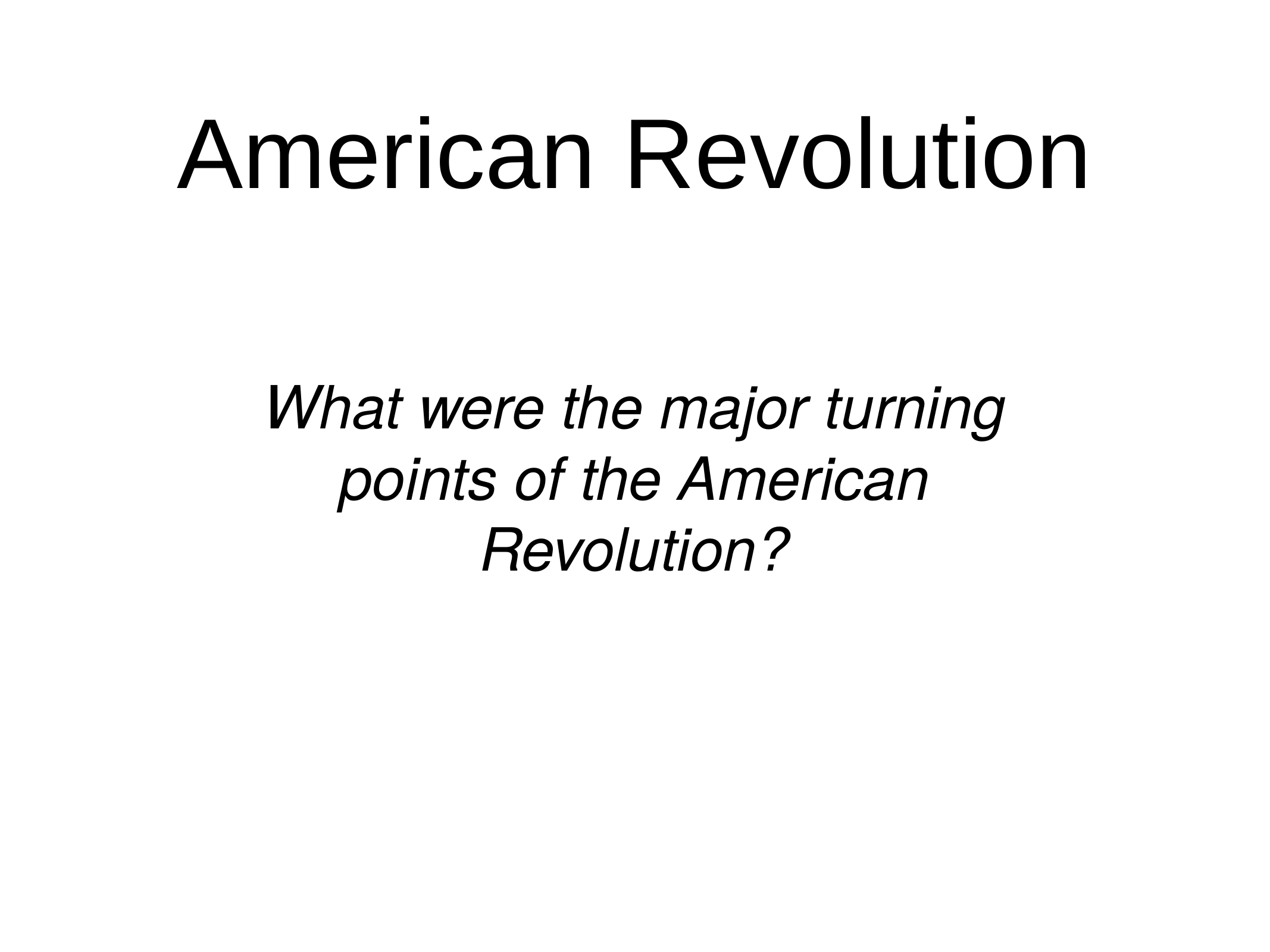

# American Revolution
What were the major turning points of the American Revolution?